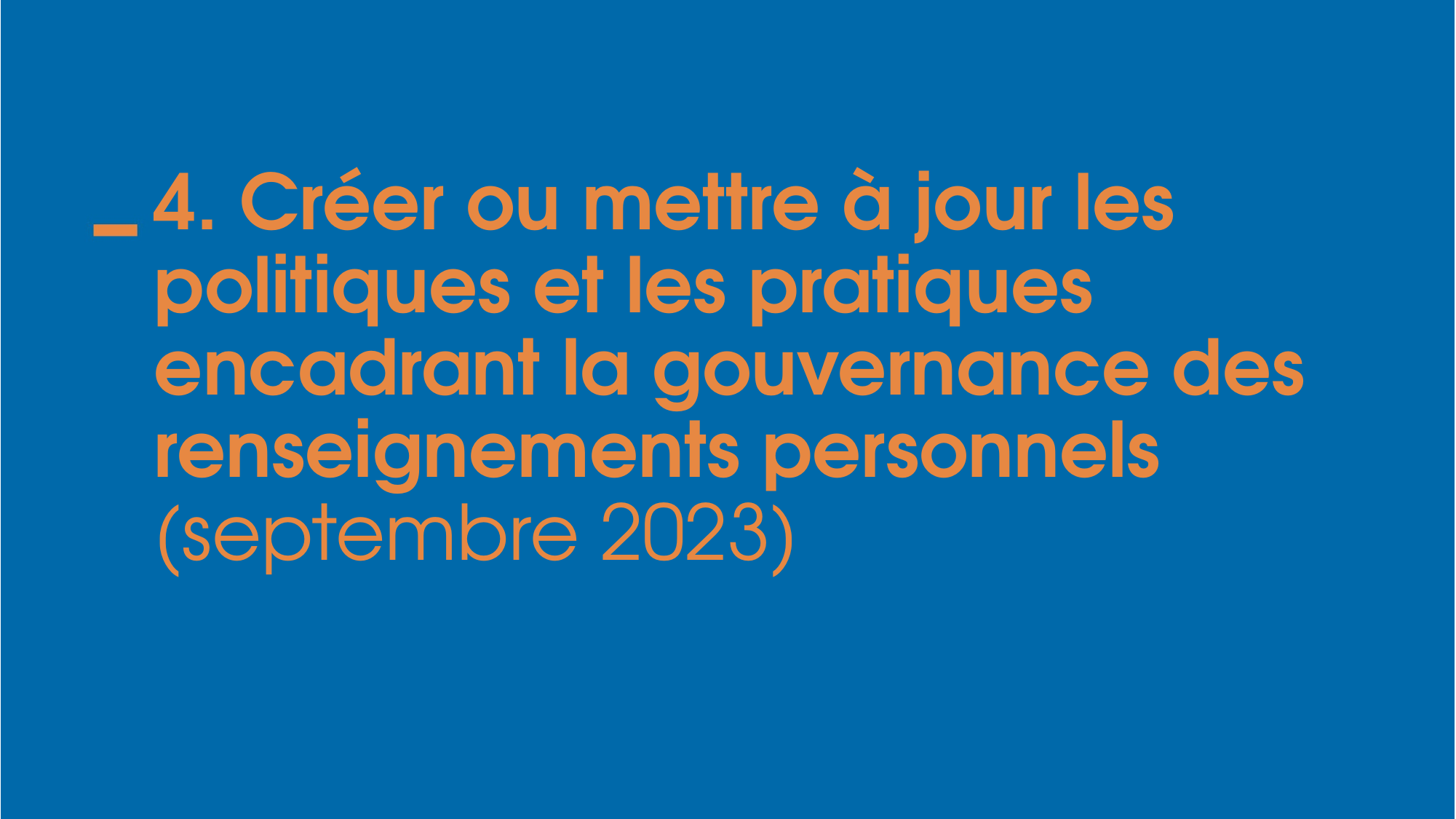

01
# 4. Créer ou mettre à jour les politiques et les pratiques encadrant la gouvernance des renseignements personnels
(septembre 2023)